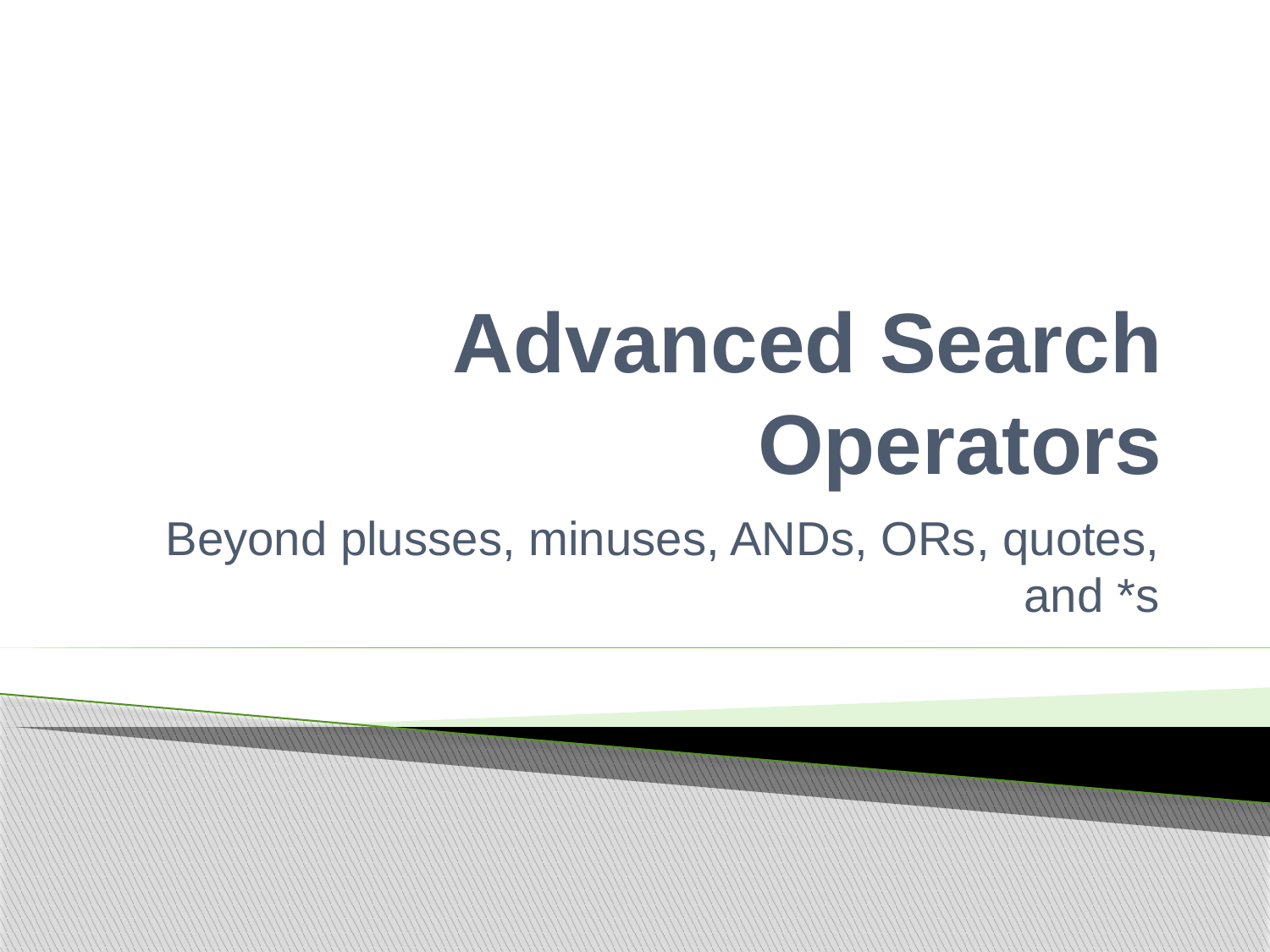

# Advanced Search Operators
Beyond plusses, minuses, ANDs, ORs, quotes, and *s